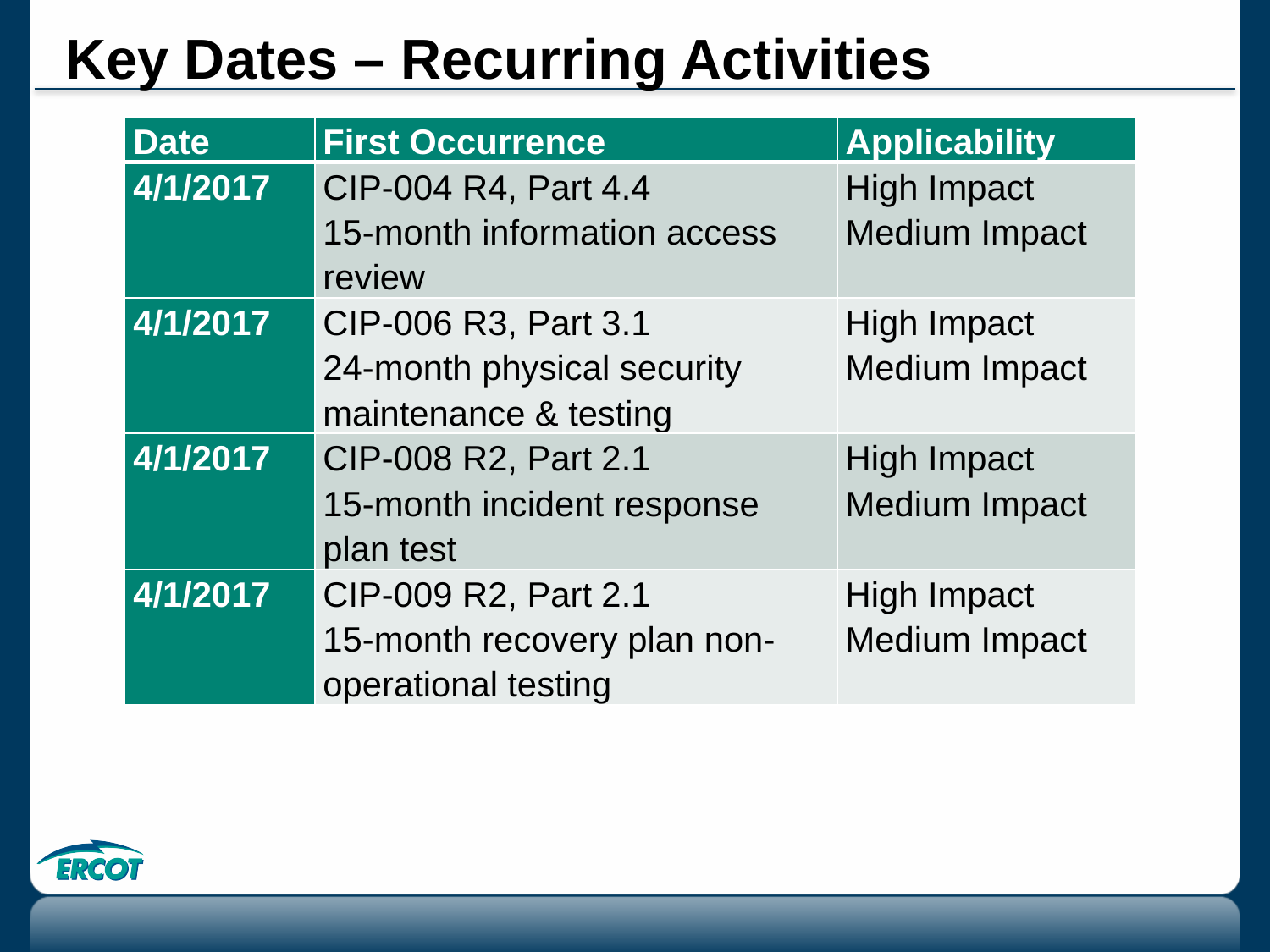

# Key Dates – Recurring Activities
| Date | First Occurrence | Applicability |
| --- | --- | --- |
| 4/1/2017 | CIP-004 R4, Part 4.4 15-month information access review | High Impact Medium Impact |
| 4/1/2017 | CIP-006 R3, Part 3.1 24-month physical security maintenance & testing | High Impact Medium Impact |
| 4/1/2017 | CIP-008 R2, Part 2.1 15-month incident response plan test | High Impact Medium Impact |
| 4/1/2017 | CIP-009 R2, Part 2.1 15-month recovery plan non-operational testing | High Impact Medium Impact |